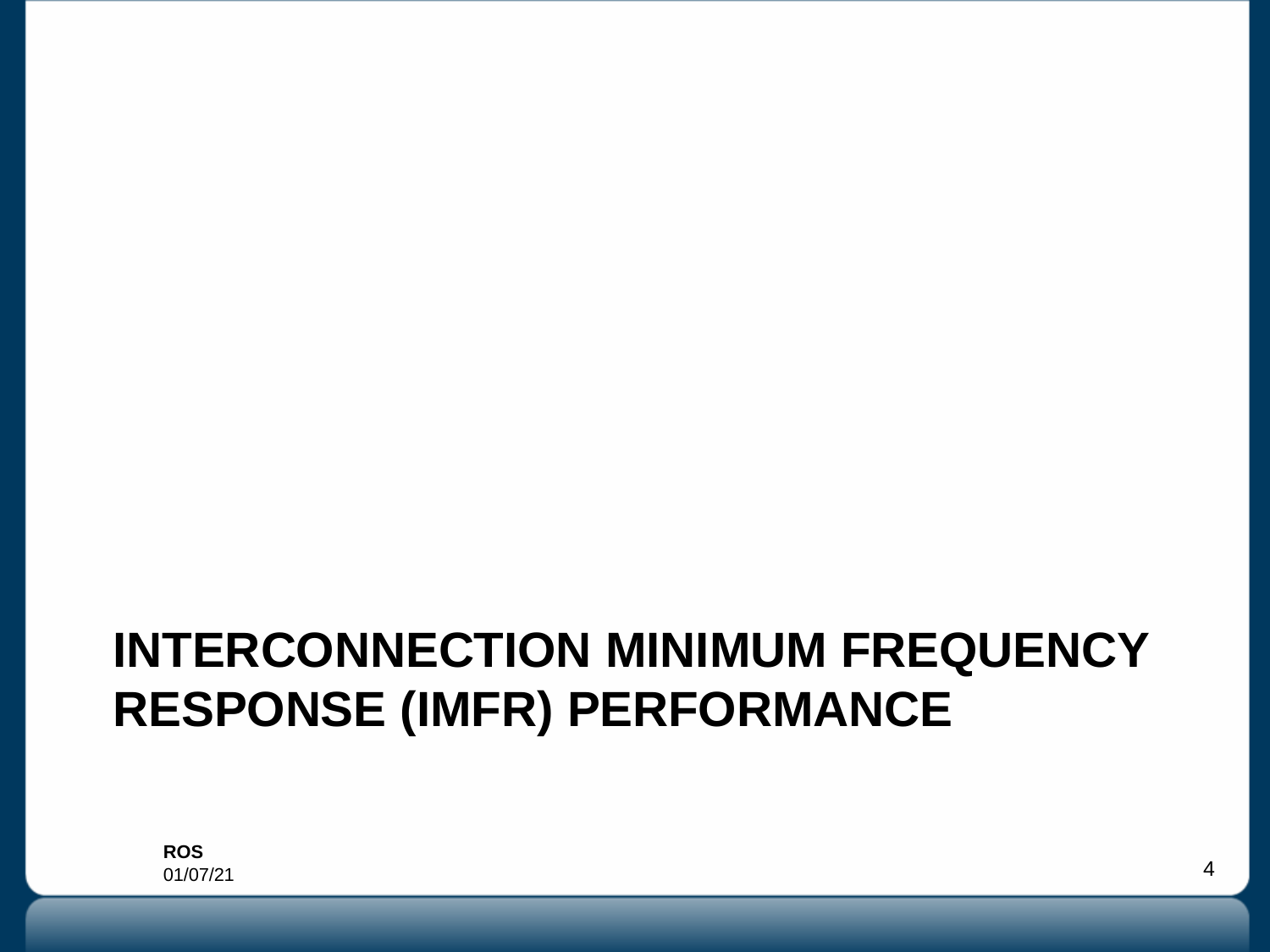

# Interconnection Minimum Frequency Response (IMFR) Performance